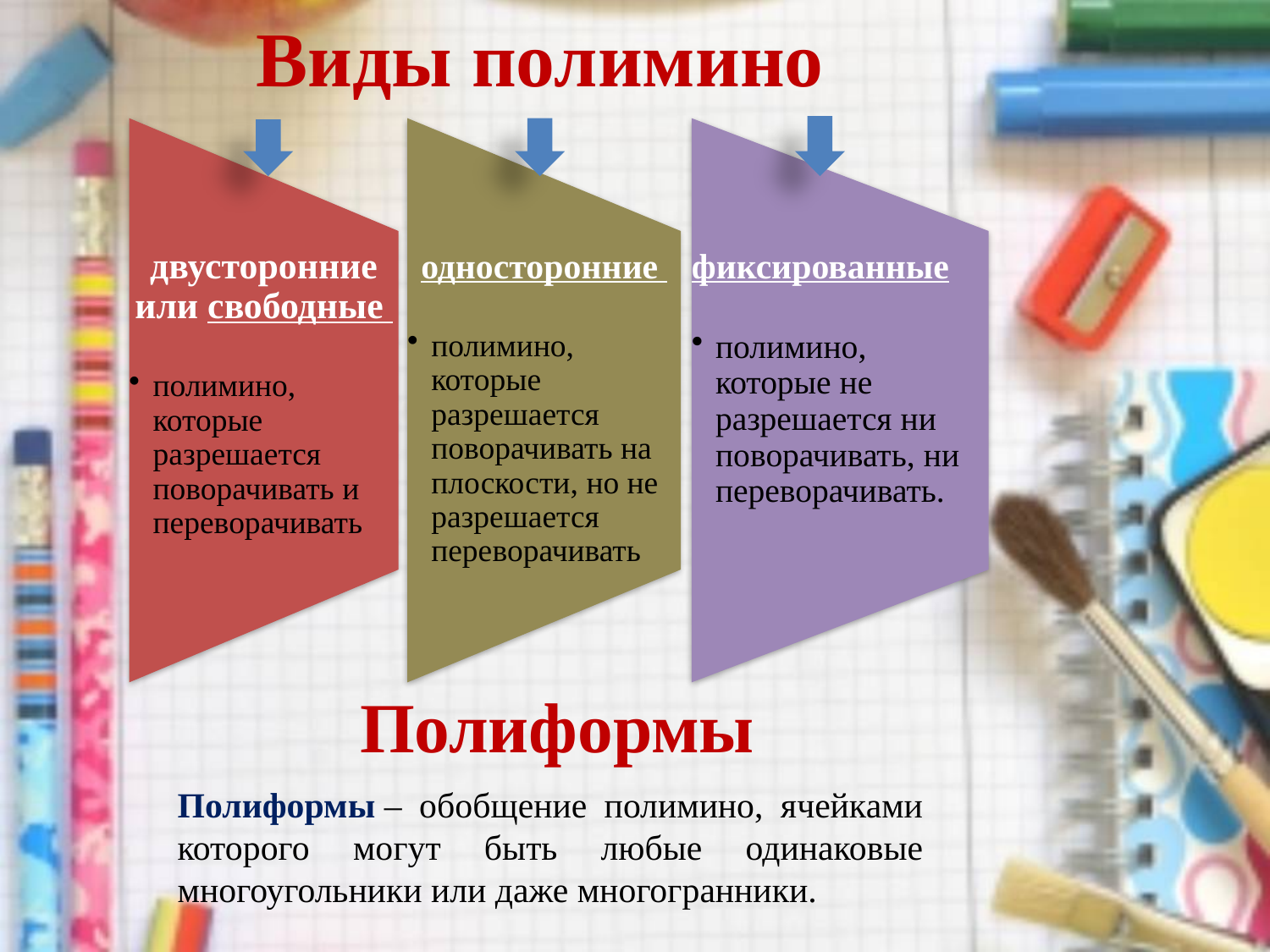

Виды полимино

двусторонние или свободные
полимино, которые разрешается поворачивать и переворачивать
односторонние
полимино, которые разрешается поворачивать на плоскости, но не разрешается переворачивать
фиксированные
полимино, которые не разрешается ни поворачивать, ни переворачивать.
Полиформы
Полиформы – обобщение полимино, ячейками которого могут быть любые одинаковые многоугольники или даже многогранники.